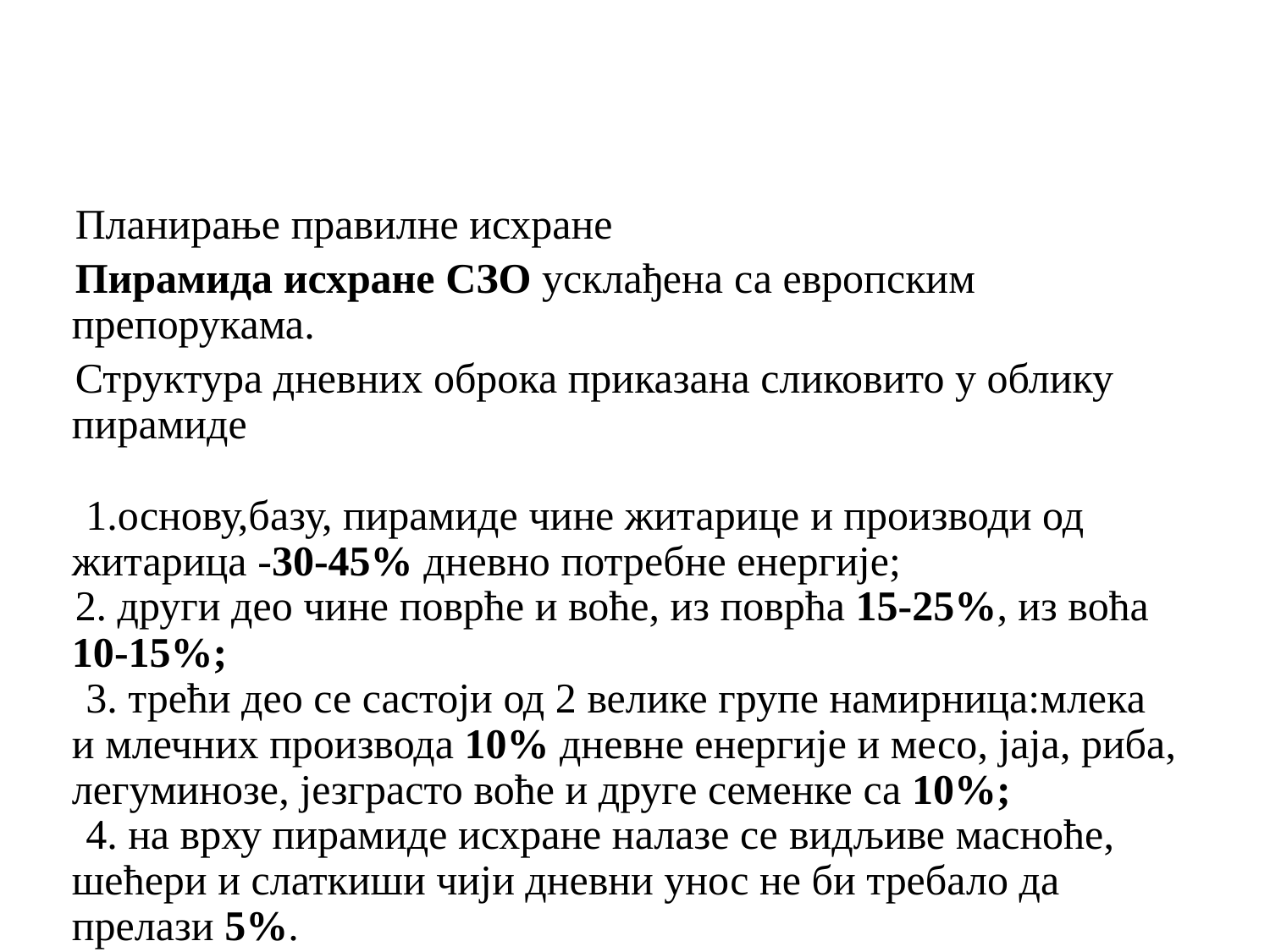

Планирање правилне исхране
Пирамида исхране СЗО усклађена са европским препорукама.
Структура дневних оброка приказана сликовито у облику пирамиде

 1.основу,базу, пирамиде чине житарице и производи од житарица -30-45% дневно потребне енергије;
2. други део чине поврће и воће, из поврћа 15-25%, из воћа 10-15%;
 3. трећи део се састоји од 2 велике групе намирница:млека и млечних производа 10% дневне енергије и месо, јаја, риба, легуминозе, језграсто воће и друге семенке са 10%;
 4. на врху пирамиде исхране налазе се видљиве масноће, шећери и слаткиши чији дневни унос не би требало да прелази 5%.